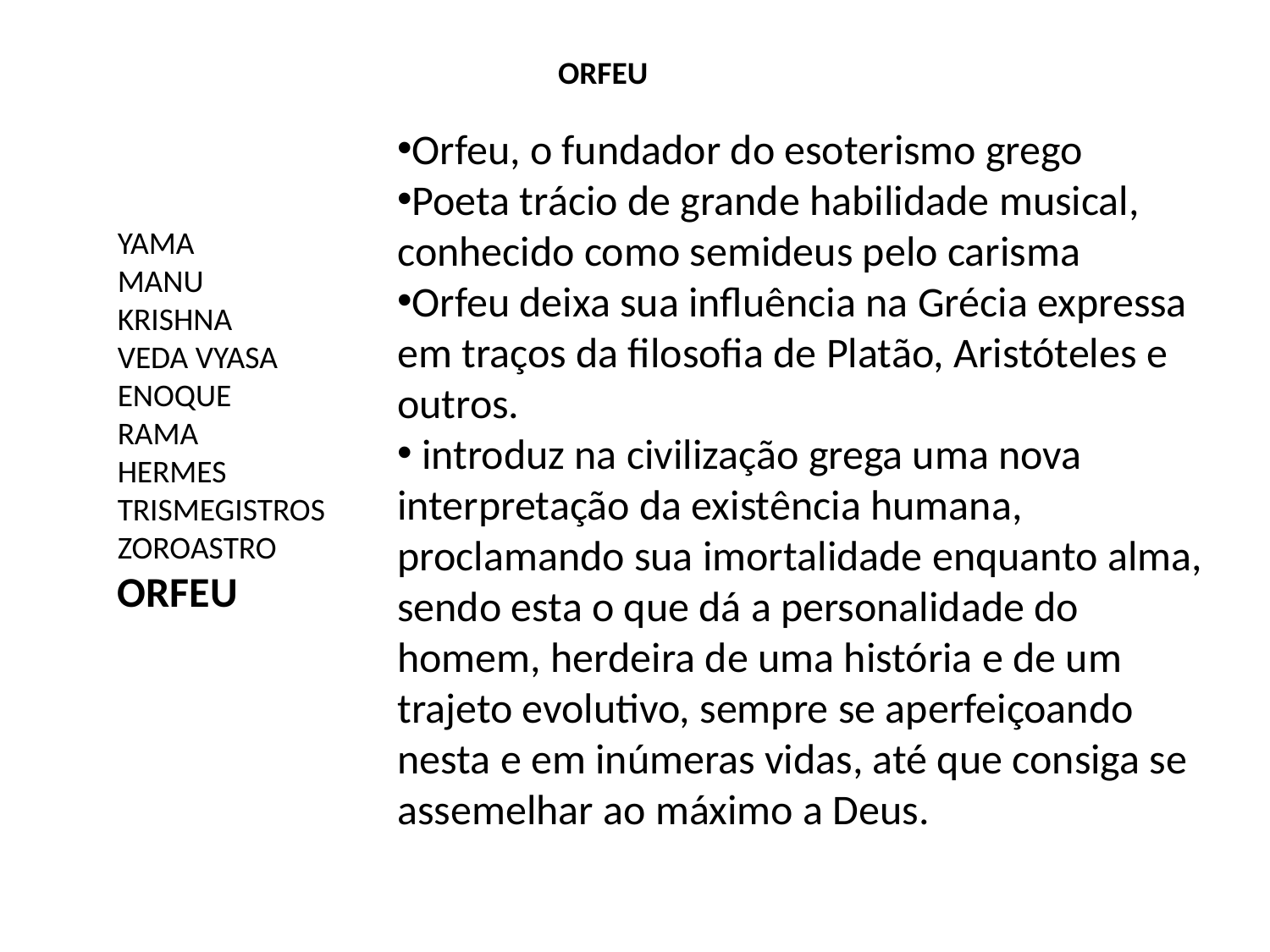

ORFEU
Orfeu, o fundador do esoterismo grego
Poeta trácio de grande habilidade musical, conhecido como semideus pelo carisma
Orfeu deixa sua influência na Grécia expressa em traços da filosofia de Platão, Aristóteles e outros.
 introduz na civilização grega uma nova interpretação da existência humana, proclamando sua imortalidade enquanto alma, sendo esta o que dá a personalidade do homem, herdeira de uma história e de um trajeto evolutivo, sempre se aperfeiçoando nesta e em inúmeras vidas, até que consiga se assemelhar ao máximo a Deus.
YAMA
MANU
KRISHNA
VEDA VYASA
ENOQUE
RAMA
HERMES TRISMEGISTROS
ZOROASTRO
ORFEU